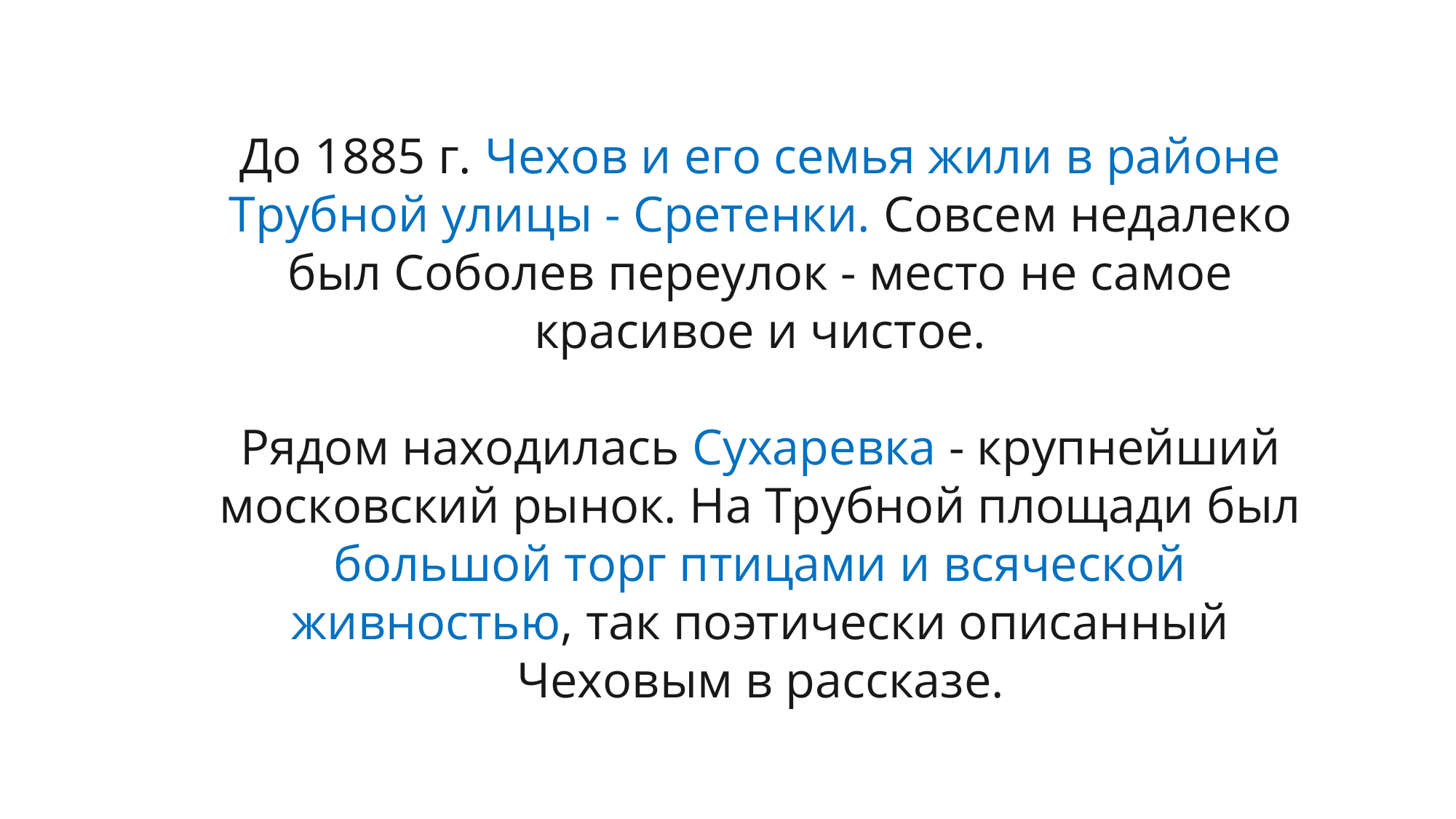

До 1885 г. Чехов и его семья жили в районе Трубной улицы - Сретенки. Совсем недалеко был Соболев переулок - место не самое красивое и чистое.
Рядом находилась Сухаревка - крупнейший московский рынок. На Трубной площади был большой торг птицами и всяческой живностью, так поэтически описанный Чеховым в рассказе.